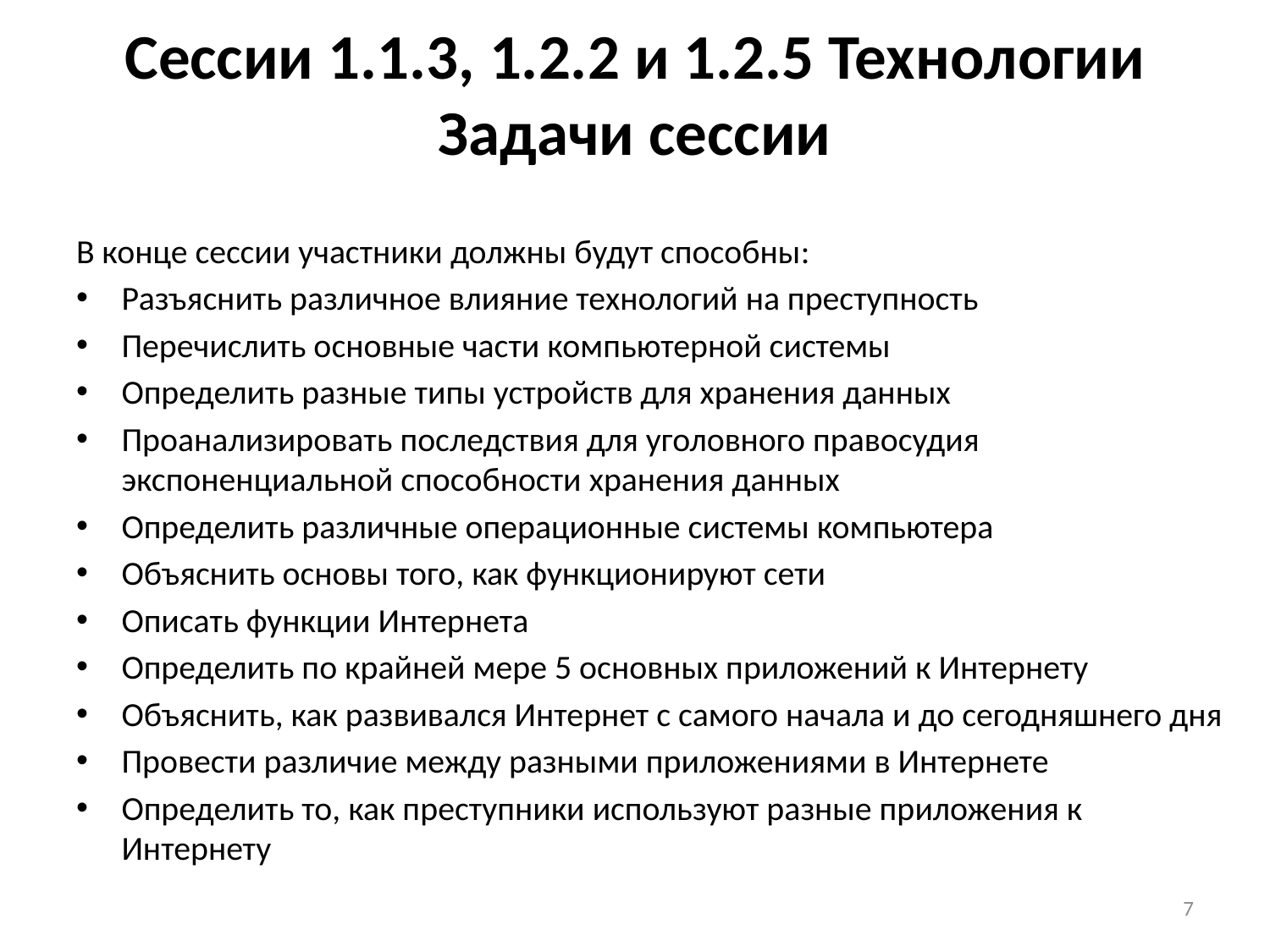

# Сессии 1.1.3, 1.2.2 и 1.2.5 Технологии Задачи сессии
В конце сессии участники должны будут способны:
Разъяснить различное влияние технологий на преступность
Перечислить основные части компьютерной системы
Определить разные типы устройств для хранения данных
Проанализировать последствия для уголовного правосудия экспоненциальной способности хранения данных
Определить различные операционные системы компьютера
Объяснить основы того, как функционируют сети
Описать функции Интернета
Определить по крайней мере 5 основных приложений к Интернету
Объяснить, как развивался Интернет с самого начала и до сегодняшнего дня
Провести различие между разными приложениями в Интернете
Определить то, как преступники используют разные приложения к Интернету

7